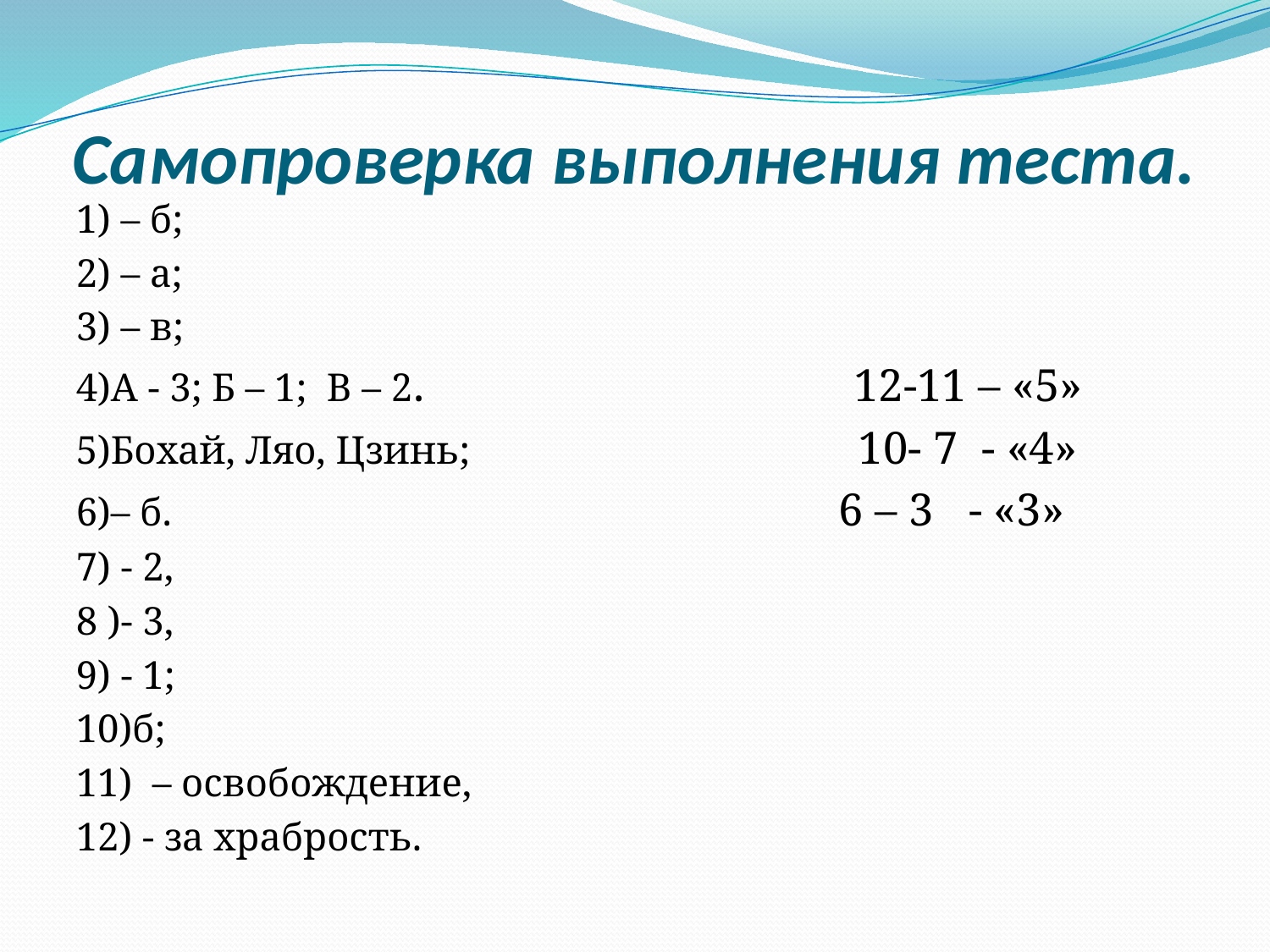

# Самопроверка выполнения теста.
1) – б;
2) – а;
3) – в;
4)А - 3; Б – 1;  В – 2.                                     12-11 – «5»
5)Бохай, Ляо, Цзинь;                                       10- 7  - «4»
6)– б.                                                                   6 – 3   - «3»
7) - 2,
8 )- 3,
9) - 1;
10)б;
11)  – освобождение,
12) - за храбрость.